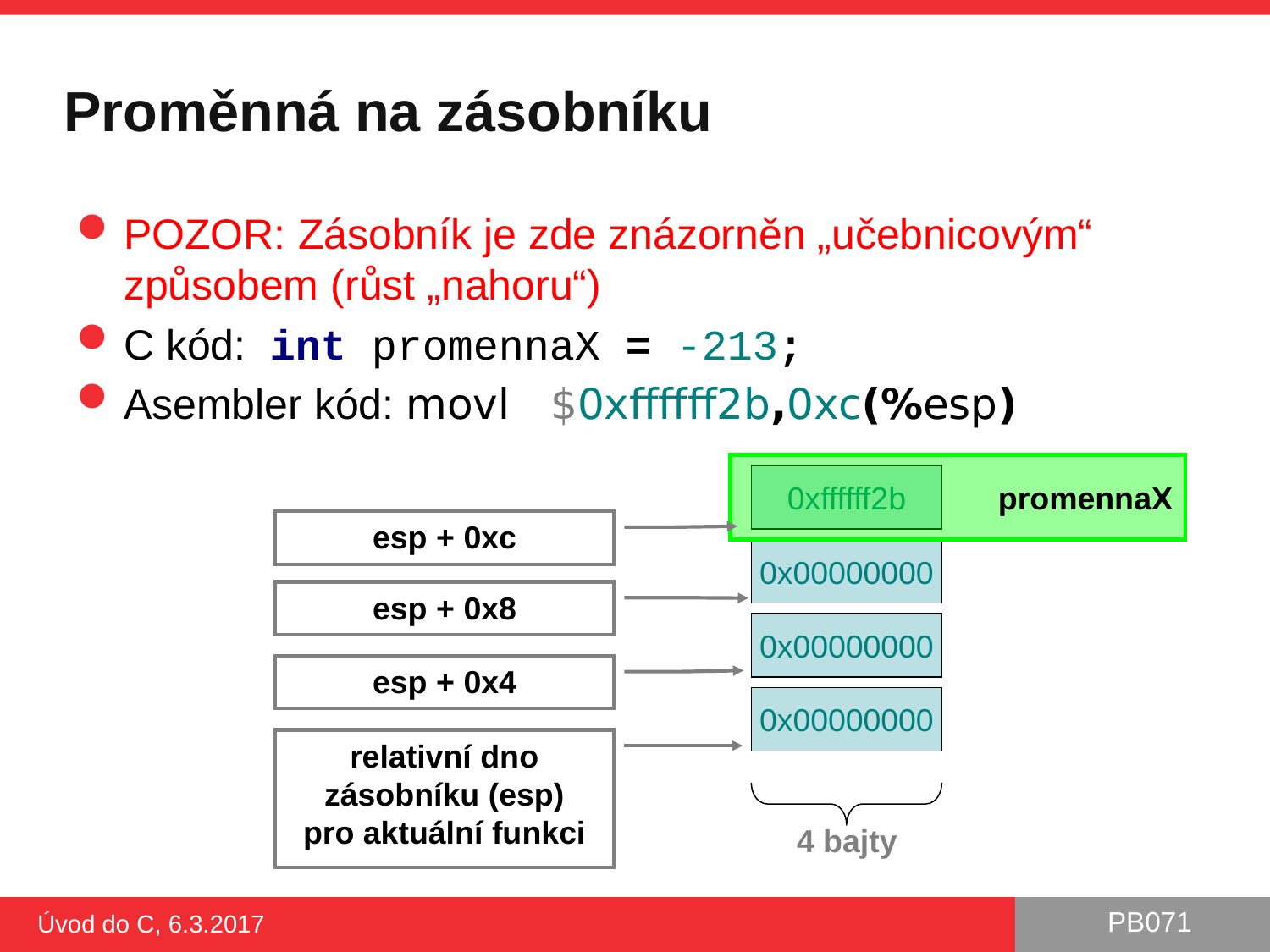

# Proměnná na zásobníku
POZOR: Zásobník je zde znázorněn „učebnicovým“ způsobem (růst „nahoru“)
C kód:  int promennaX = -213;
Asembler kód: movl   $0xffffff2b,0xc(%esp)

promennaX
0xffffff2b
esp + 0xc
0x00000000
esp + 0x8
0x00000000
esp + 0x4
0x00000000

relativní dno zásobníku (esp)
pro aktuální funkci
4 bajty
Úvod do C, 6.3.2017